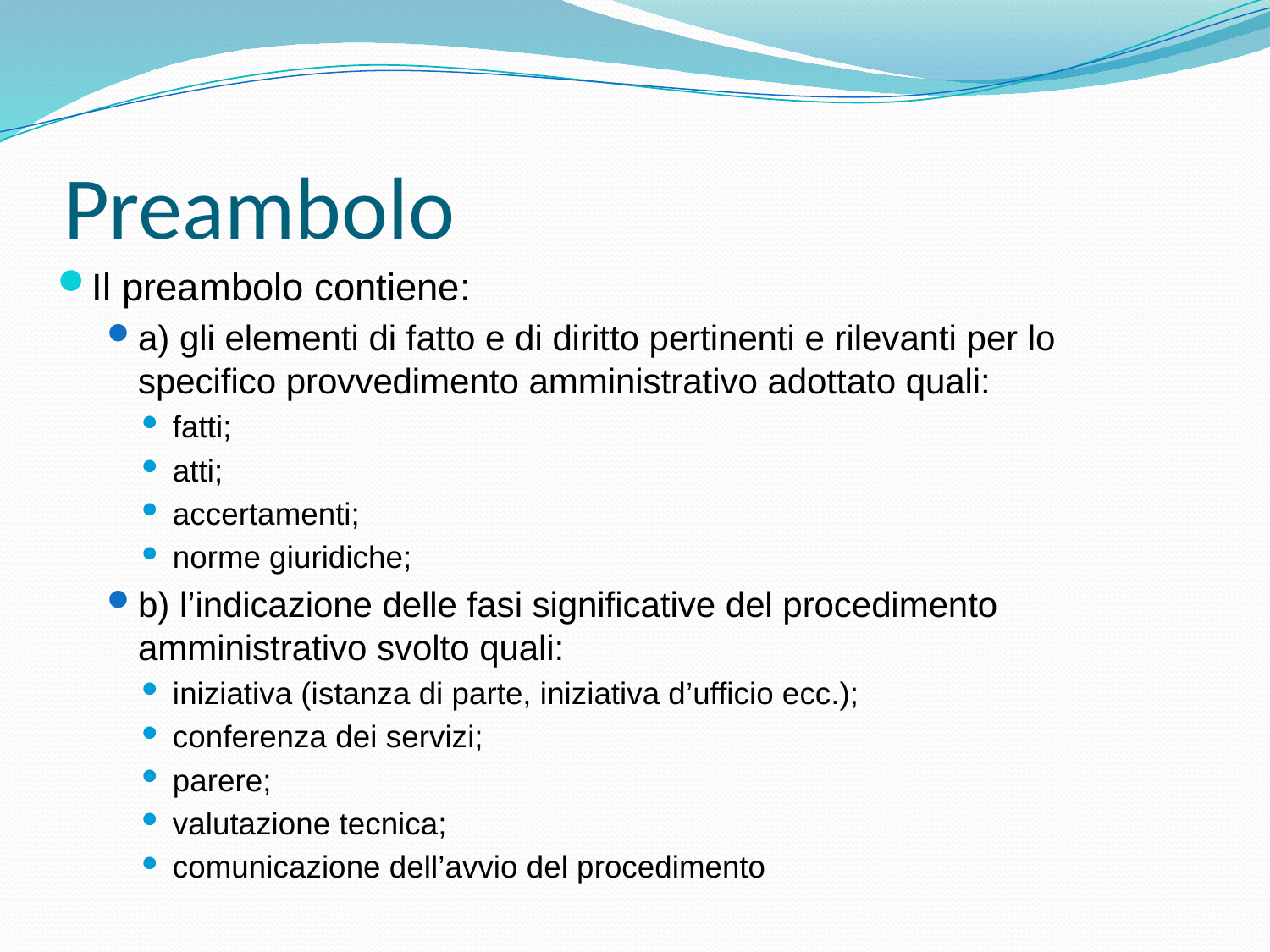

# Preambolo
Il preambolo contiene:
a) gli elementi di fatto e di diritto pertinenti e rilevanti per lo specifico provvedimento amministrativo adottato quali:
fatti;
atti;
accertamenti;
norme giuridiche;
b) l’indicazione delle fasi significative del procedimento amministrativo svolto quali:
iniziativa (istanza di parte, iniziativa d’ufficio ecc.);
conferenza dei servizi;
parere;
valutazione tecnica;
comunicazione dell’avvio del procedimento